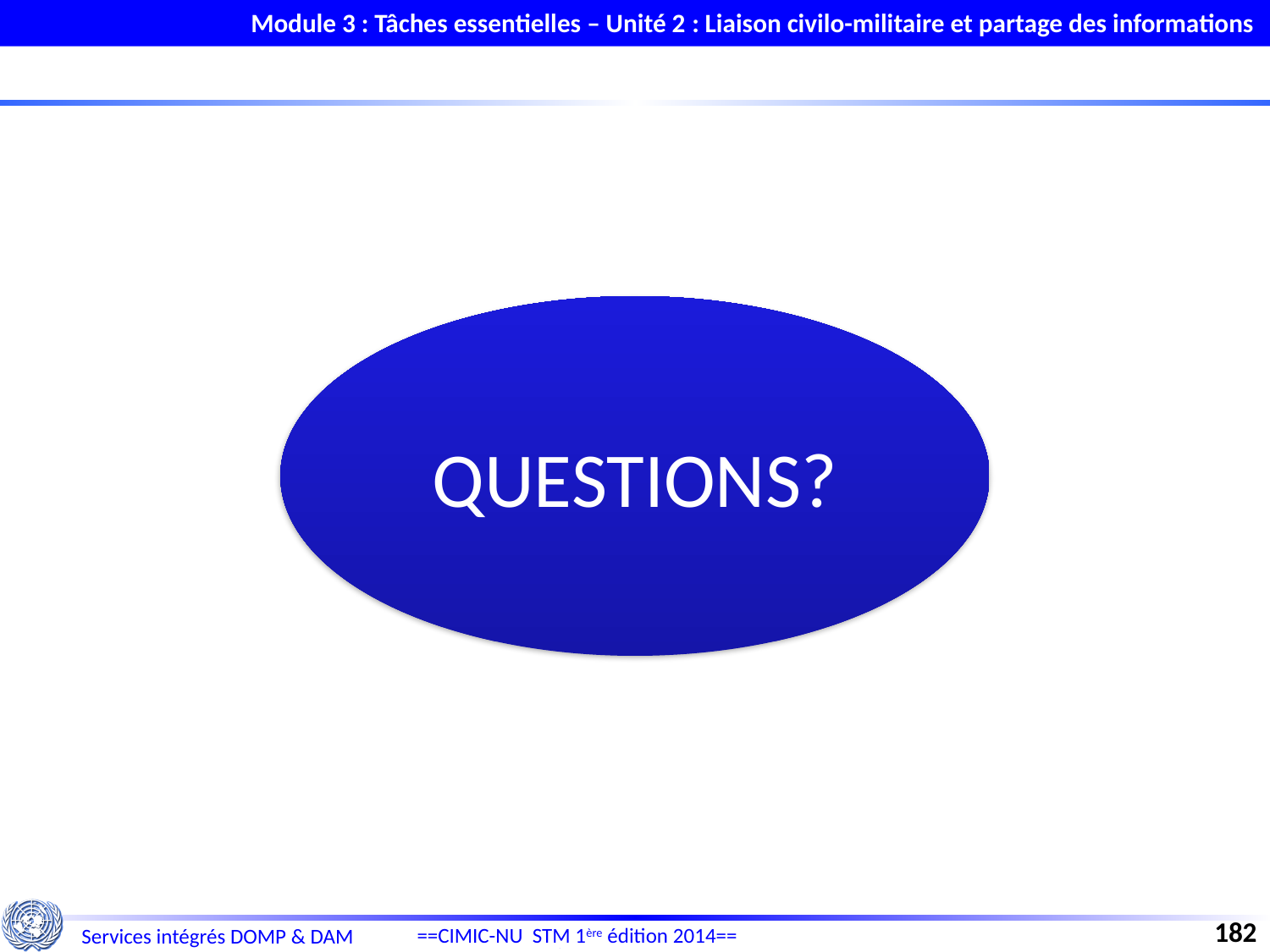

Module 3 : Tâches essentielles – Unité 2 : Liaison civilo-militaire et partage des informations
QUESTIONS?
182
==CIMIC-NU  STM 1ère édition 2014==
Services intégrés DOMP & DAM